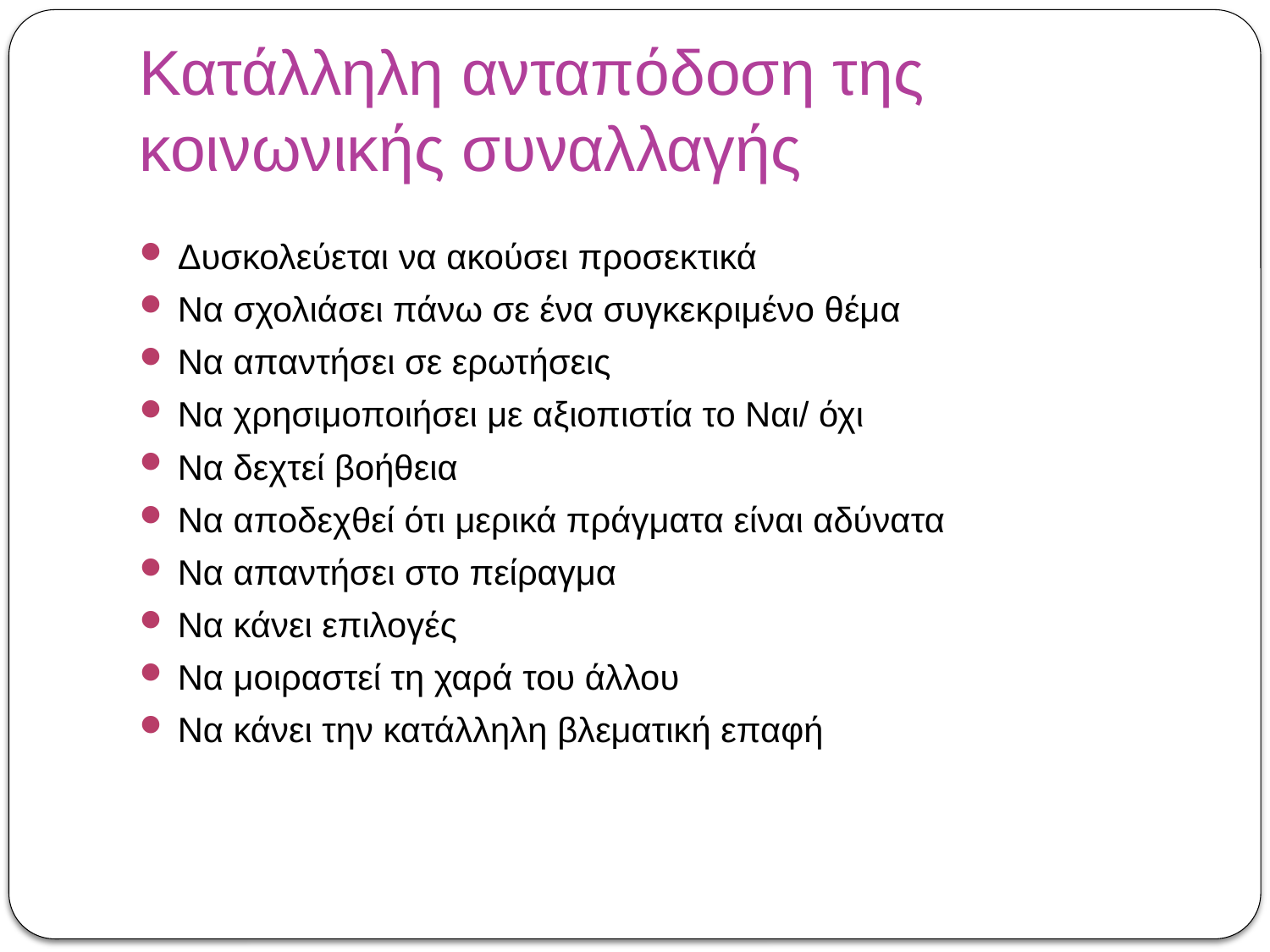

# Κατάλληλη ανταπόδοση της κοινωνικής συναλλαγής
Δυσκολεύεται να ακούσει προσεκτικά
Να σχολιάσει πάνω σε ένα συγκεκριμένο θέμα
Να απαντήσει σε ερωτήσεις
Να χρησιμοποιήσει με αξιοπιστία το Ναι/ όχι
Να δεχτεί βοήθεια
Να αποδεχθεί ότι μερικά πράγματα είναι αδύνατα
Να απαντήσει στο πείραγμα
Να κάνει επιλογές
Να μοιραστεί τη χαρά του άλλου
Να κάνει την κατάλληλη βλεματική επαφή